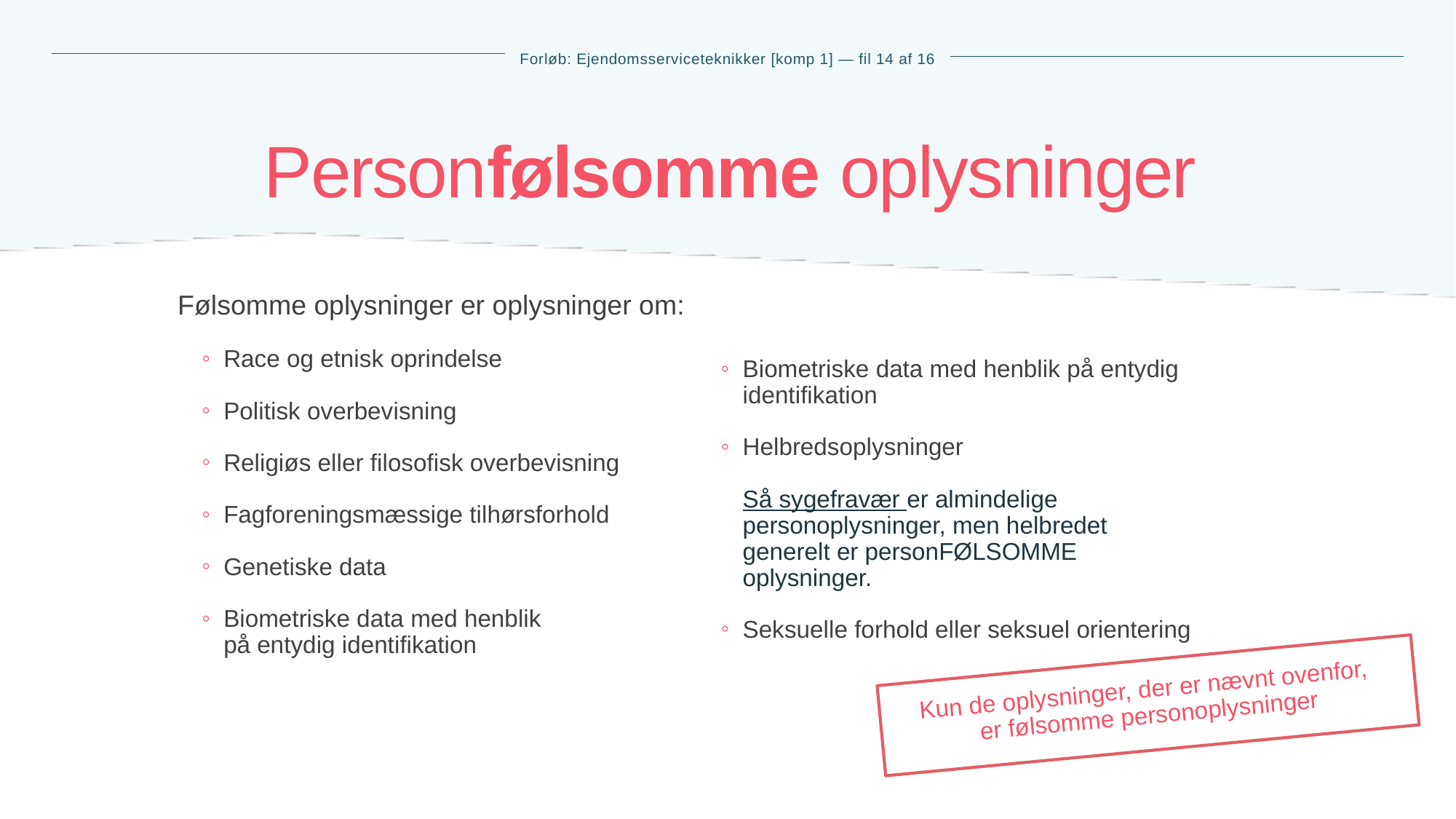

Personfølsomme oplysninger
Følsomme oplysninger er oplysninger om:
Race og etnisk oprindelse
Politisk overbevisning
Religiøs eller filosofisk overbevisning
Fagforeningsmæssige tilhørsforhold
Genetiske data
Biometriske data med henblik
på entydig identifikation
Biometriske data med henblik på entydig identifikation
Helbredsoplysninger
Så sygefravær er almindelige personoplysninger, men helbredet
generelt er personFØLSOMME
oplysninger.
Seksuelle forhold eller seksuel orientering

Kun de oplysninger, der er nævnt ovenfor,
er følsomme personoplysninger